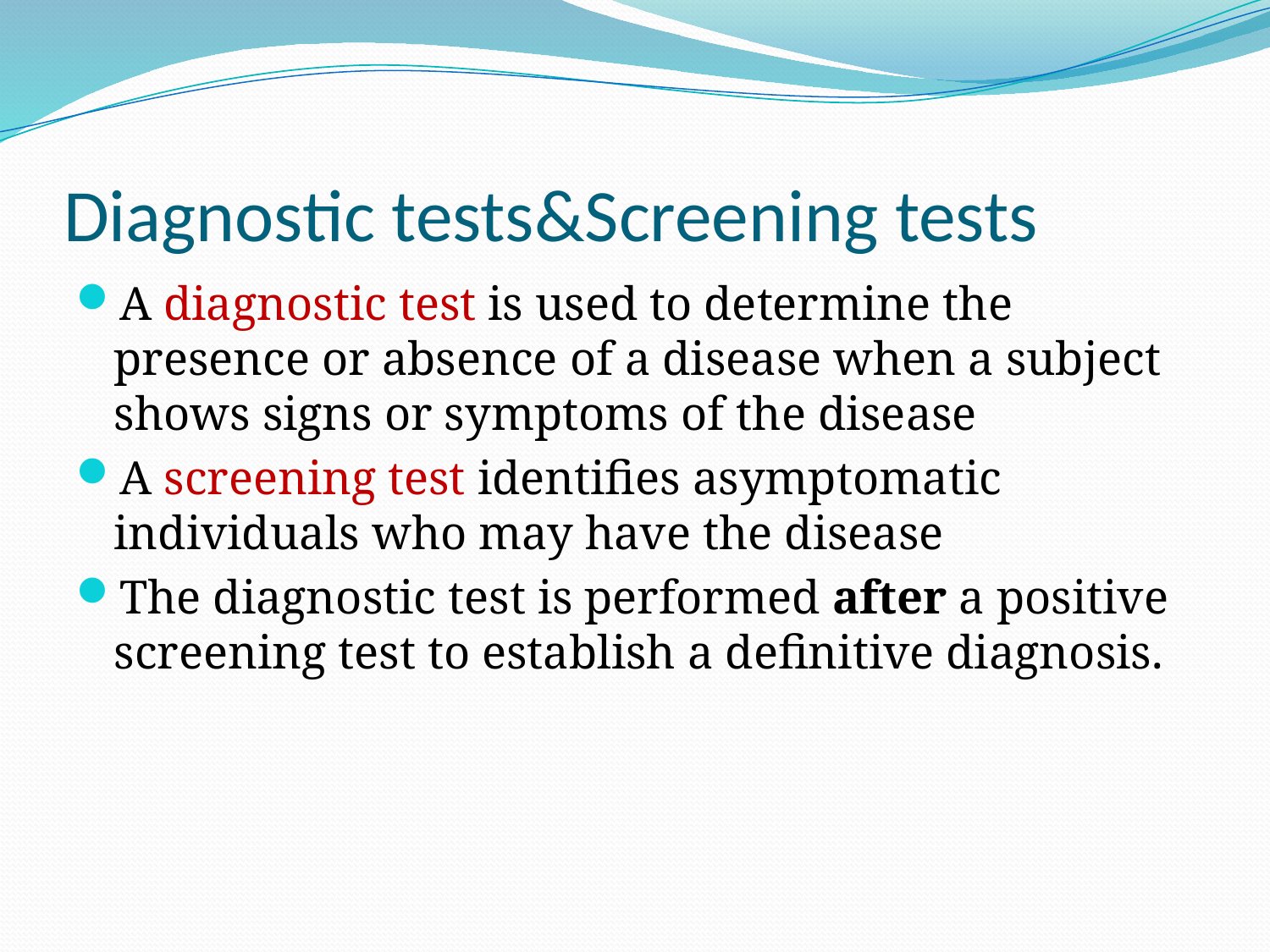

# Diagnostic tests&Screening tests
A diagnostic test is used to determine the presence or absence of a disease when a subject shows signs or symptoms of the disease
A screening test identifies asymptomatic individuals who may have the disease
The diagnostic test is performed after a positive screening test to establish a definitive diagnosis.